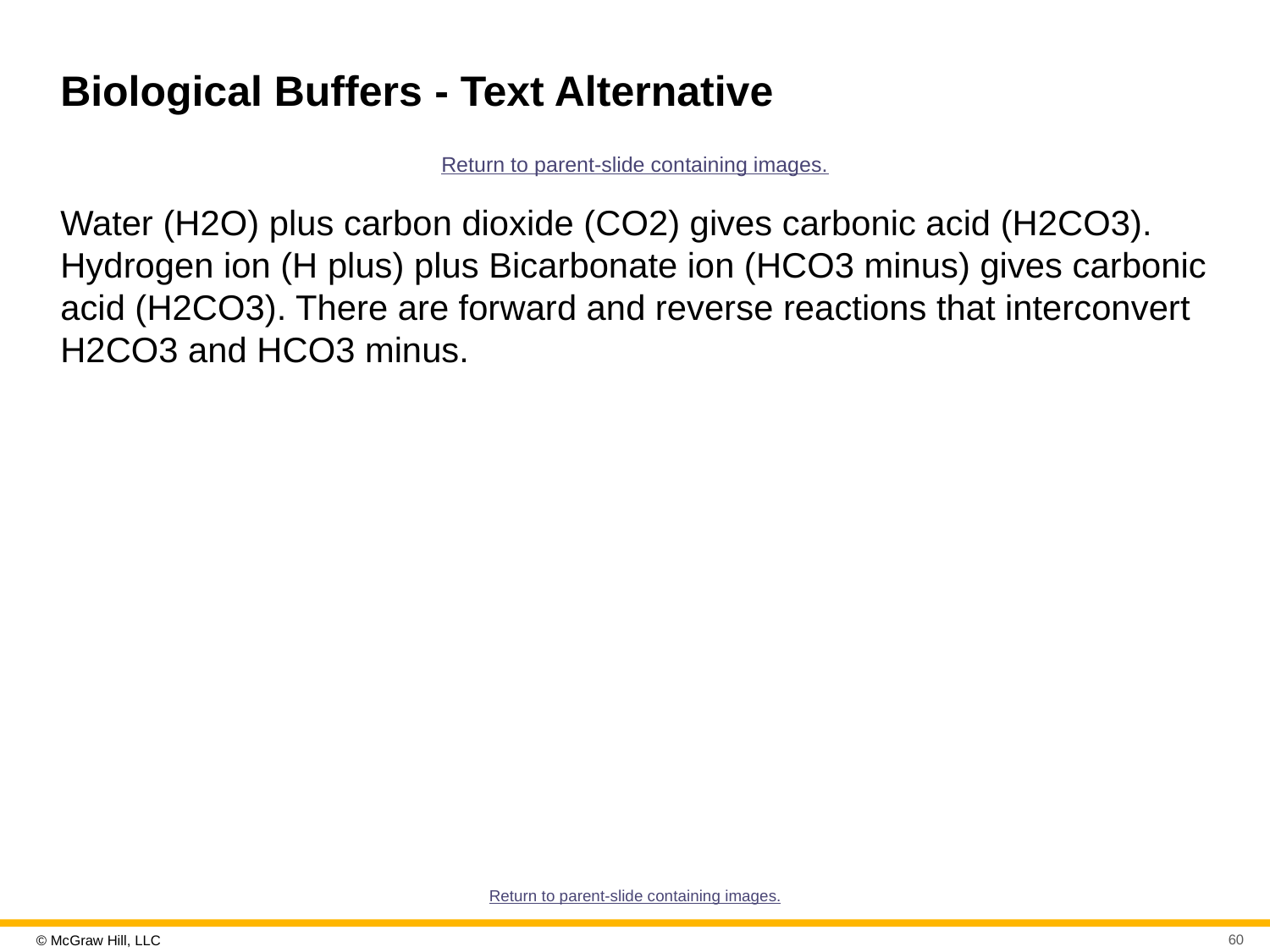

# Biological Buffers - Text Alternative
Return to parent-slide containing images.
Water (H2O) plus carbon dioxide (CO2) gives carbonic acid (H2CO3). Hydrogen ion (H plus) plus Bicarbonate ion (HCO3 minus) gives carbonic acid (H2CO3). There are forward and reverse reactions that interconvert H2CO3 and HCO3 minus.
Return to parent-slide containing images.
60